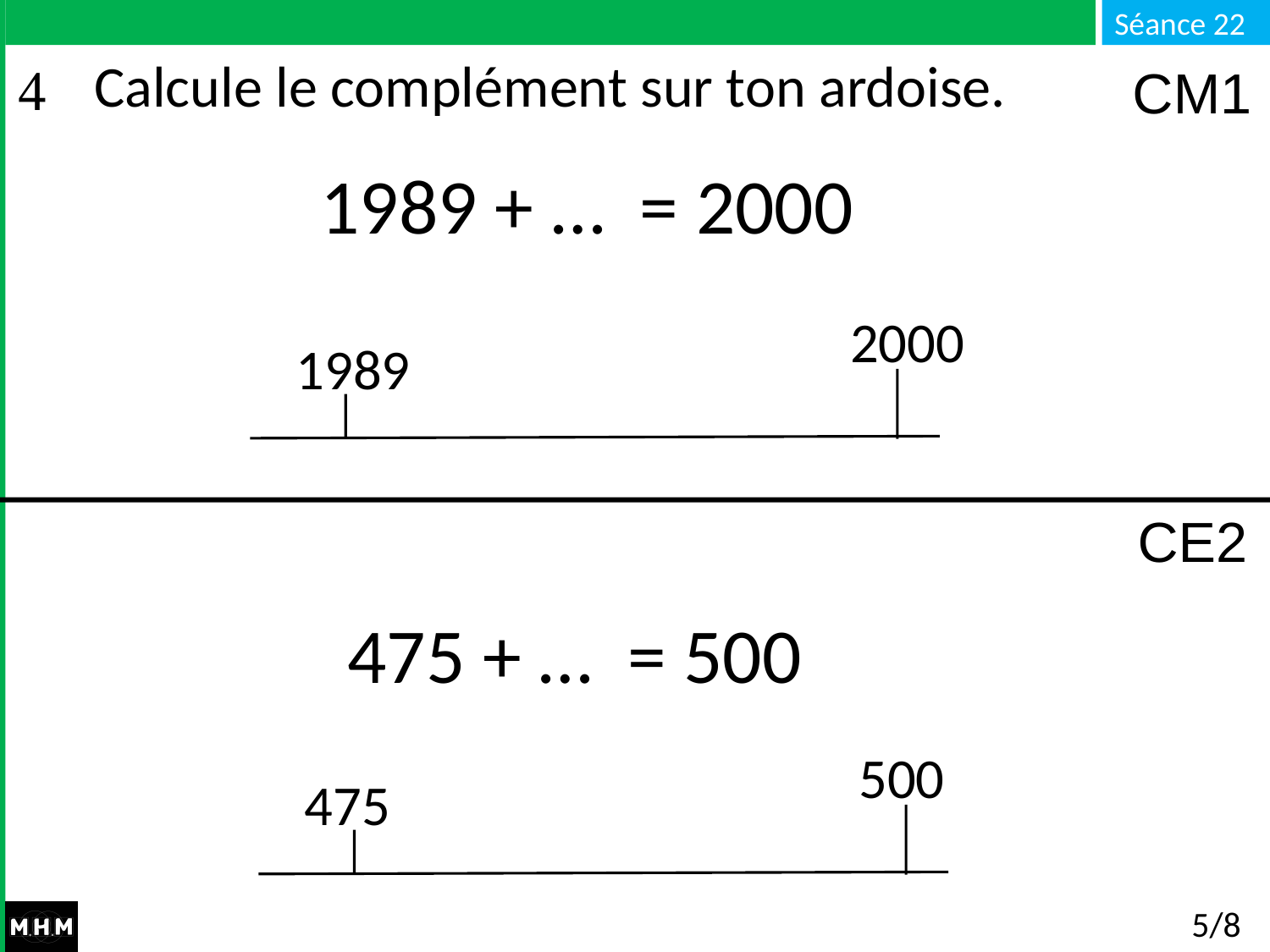

# Calcule le complément sur ton ardoise.
CM1
1989 + …  = 2000
2000
1989

CE2
475 + …  = 500
500
475
5/8